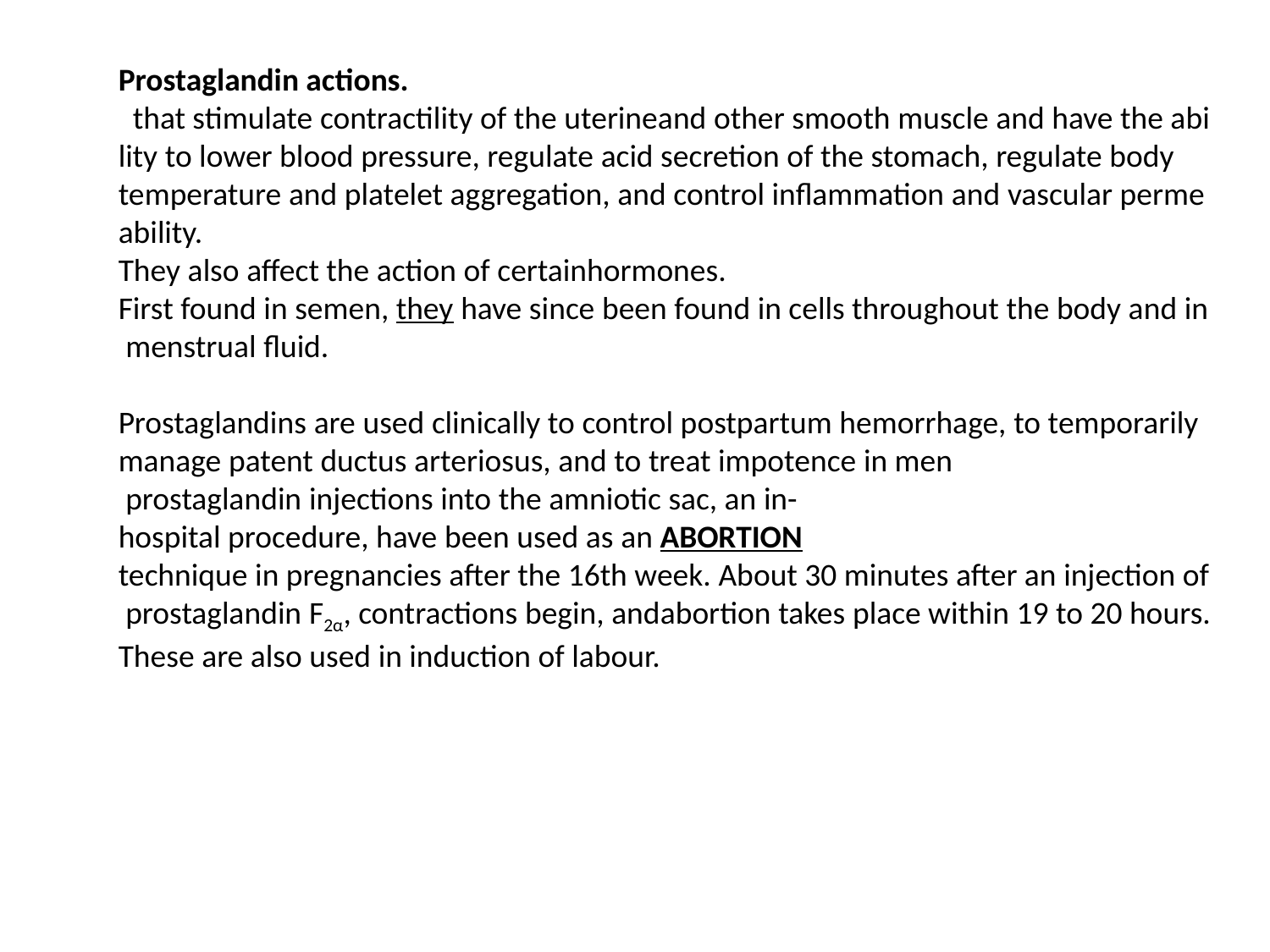

Prostaglandin actions.
  that stimulate contractility of the uterineand other smooth muscle and have the ability to lower blood pressure, regulate acid secretion of the stomach, regulate body temperature and platelet aggregation, and control inflammation and vascular permeability.
They also affect the action of certainhormones.
First found in semen, they have since been found in cells throughout the body and in menstrual fluid. 
Prostaglandins are used clinically to control postpartum hemorrhage, to temporarily manage patent ductus arteriosus, and to treat impotence in men
 prostaglandin injections into the amniotic sac, an in-hospital procedure, have been used as an abortiontechnique in pregnancies after the 16th week. About 30 minutes after an injection of prostaglandin F2α, contractions begin, andabortion takes place within 19 to 20 hours.
These are also used in induction of labour.